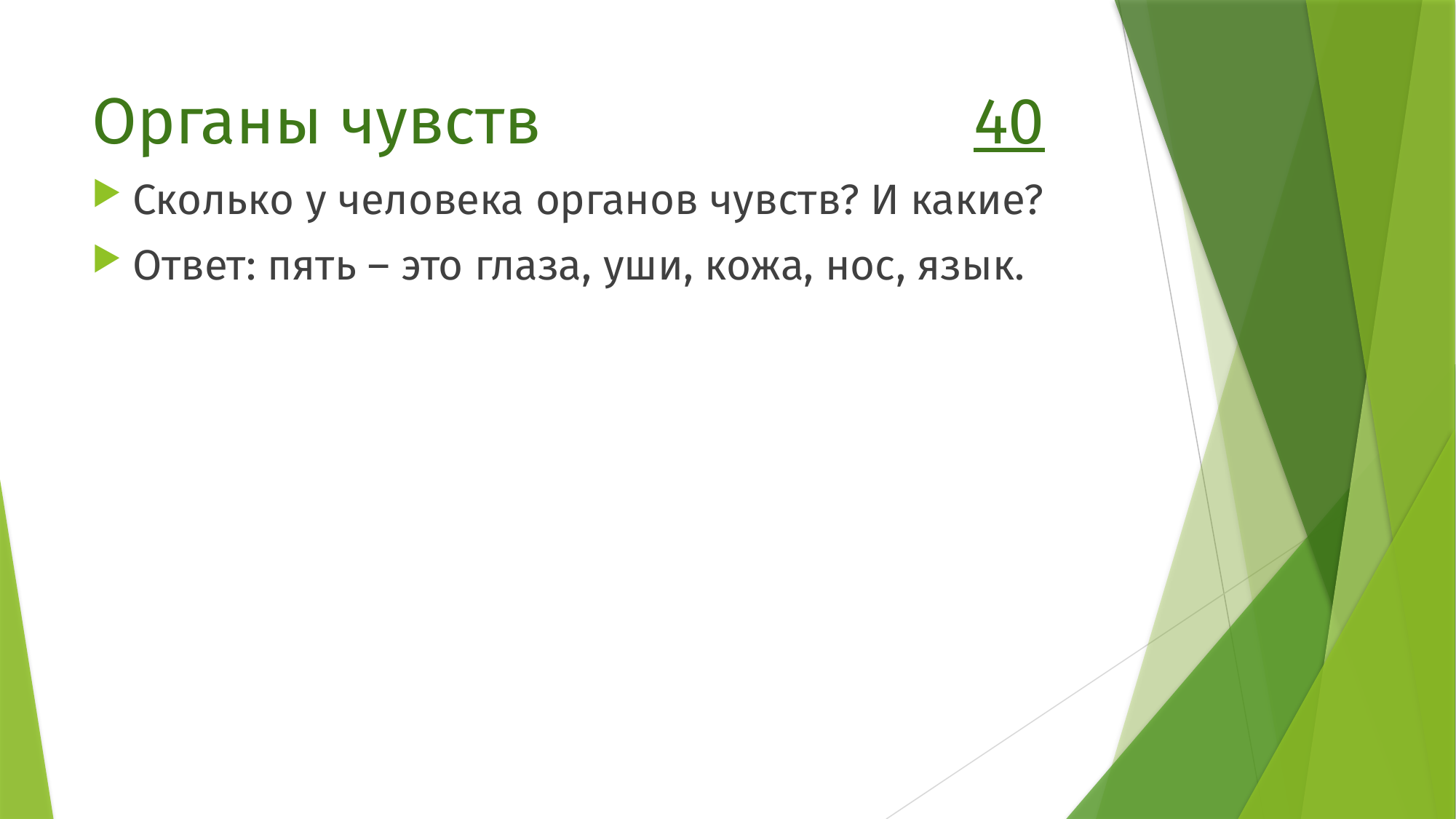

# Органы чувств                         40
Сколько у человека органов чувств? И какие?
Ответ: пять – это глаза, уши, кожа, нос, язык.